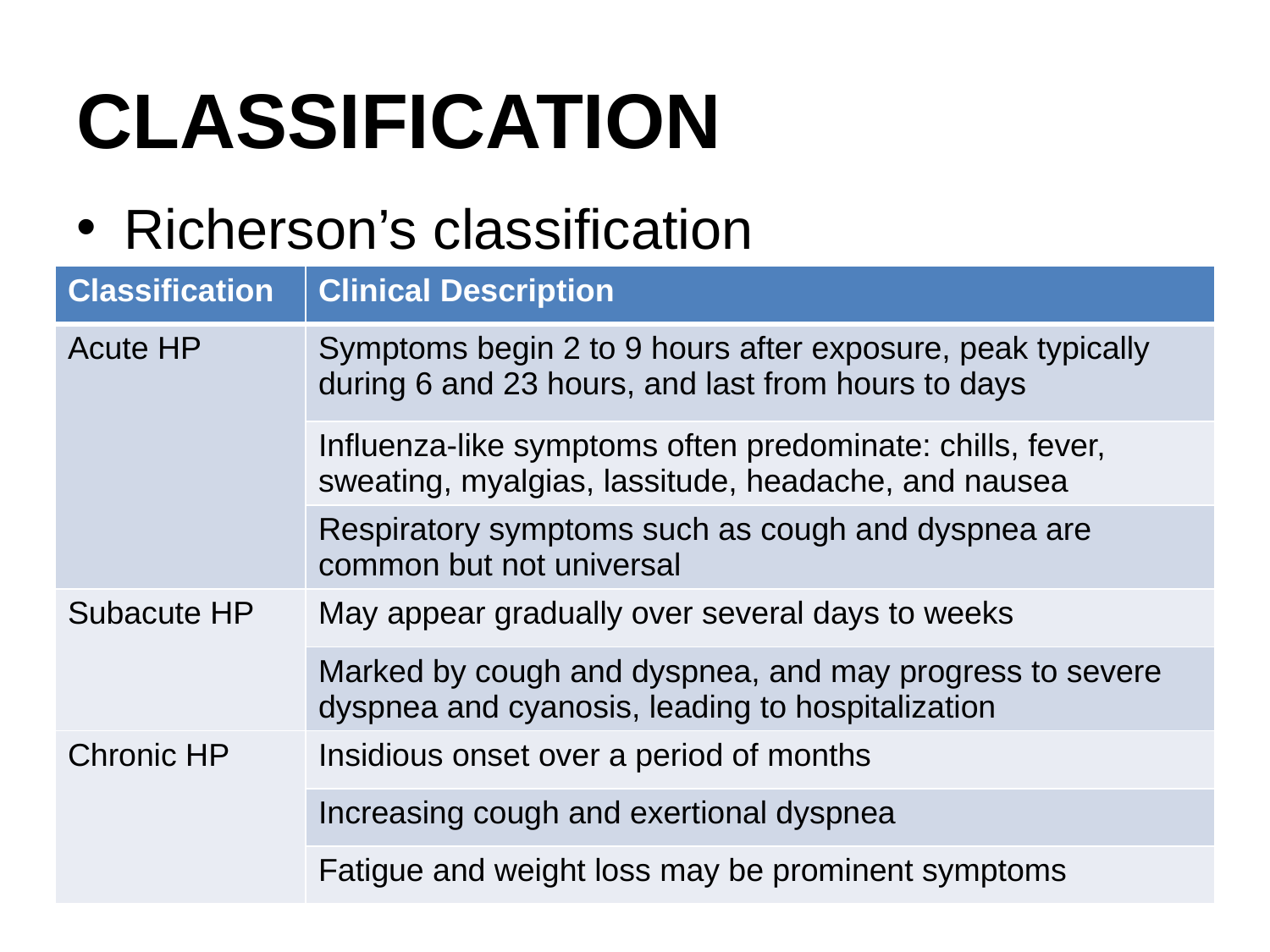

# CLASSIFICATION
Richerson’s classification
| Classification | Clinical Description |
| --- | --- |
| Acute HP | Symptoms begin 2 to 9 hours after exposure, peak typically during 6 and 23 hours, and last from hours to days |
|  | Influenza-like symptoms often predominate: chills, fever, sweating, myalgias, lassitude, headache, and nausea |
|  | Respiratory symptoms such as cough and dyspnea are common but not universal |
| Subacute HP | May appear gradually over several days to weeks |
|  | Marked by cough and dyspnea, and may progress to severe dyspnea and cyanosis, leading to hospitalization |
| Chronic HP | Insidious onset over a period of months |
|  | Increasing cough and exertional dyspnea |
|  | Fatigue and weight loss may be prominent symptoms |